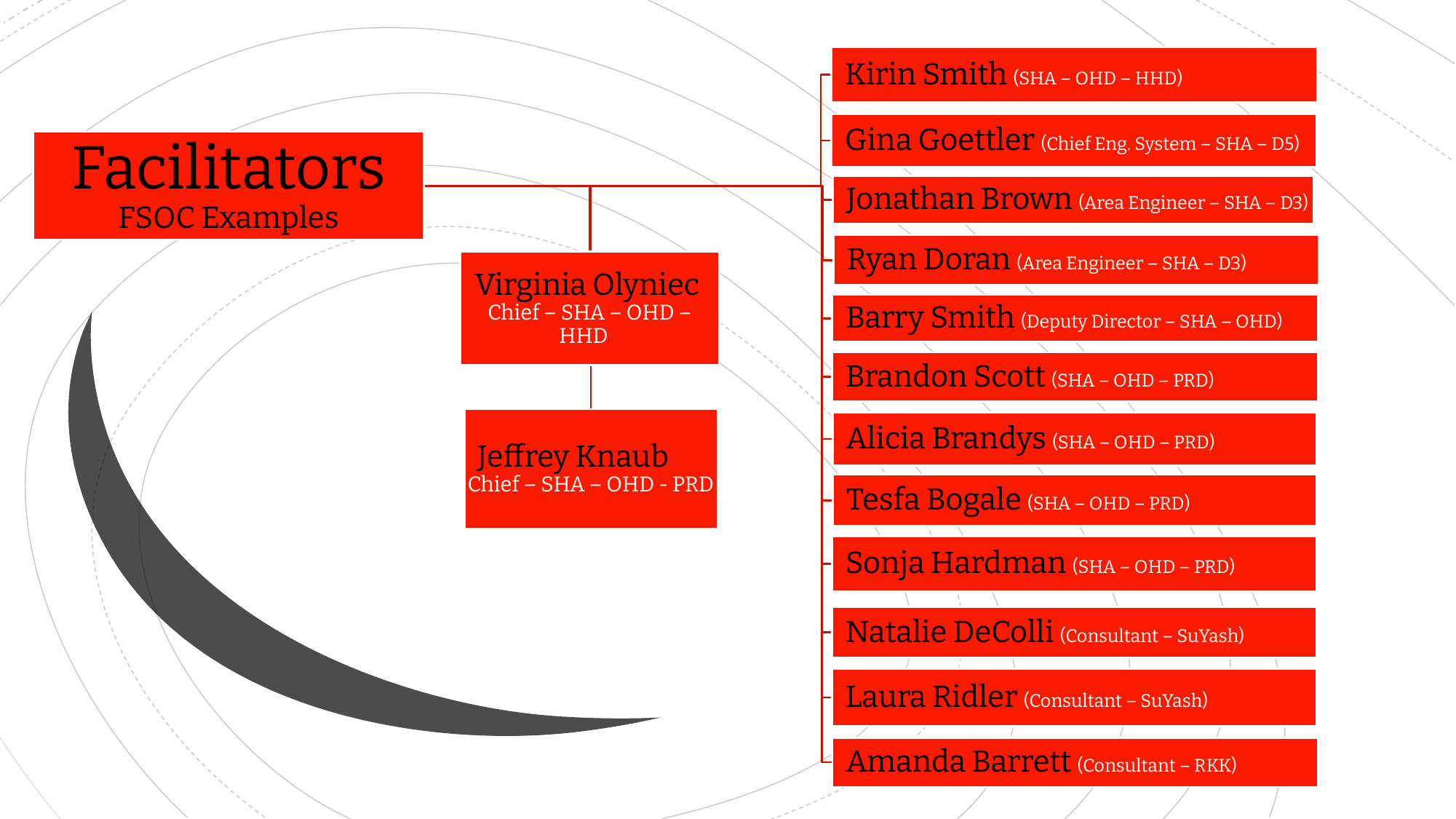

Facilitators FSOC Examples
  Kirin Smith (SHA – OHD – HHD)
  Gina Goettler (Chief Eng. System – SHA – D5)
  Jonathan Brown (Area Engineer – SHA – D3)
  Ryan Doran (Area Engineer – SHA – D3)
  Barry Smith (Deputy Director – SHA – OHD)
  Brandon Scott (SHA – OHD – PRD)
  Alicia Brandys (SHA – OHD – PRD)
  Tesfa Bogale (SHA – OHD – PRD)
  Sonja Hardman (SHA – OHD – PRD)
  Natalie DeColli (Consultant – SuYash)
  Laura Ridler (Consultant – SuYash)
  Amanda Barrett (Consultant – RKK)
Virginia Olyniec   Chief – SHA – OHD – HHD
Jeffrey Knaub       Chief – SHA – OHD - PRD

#